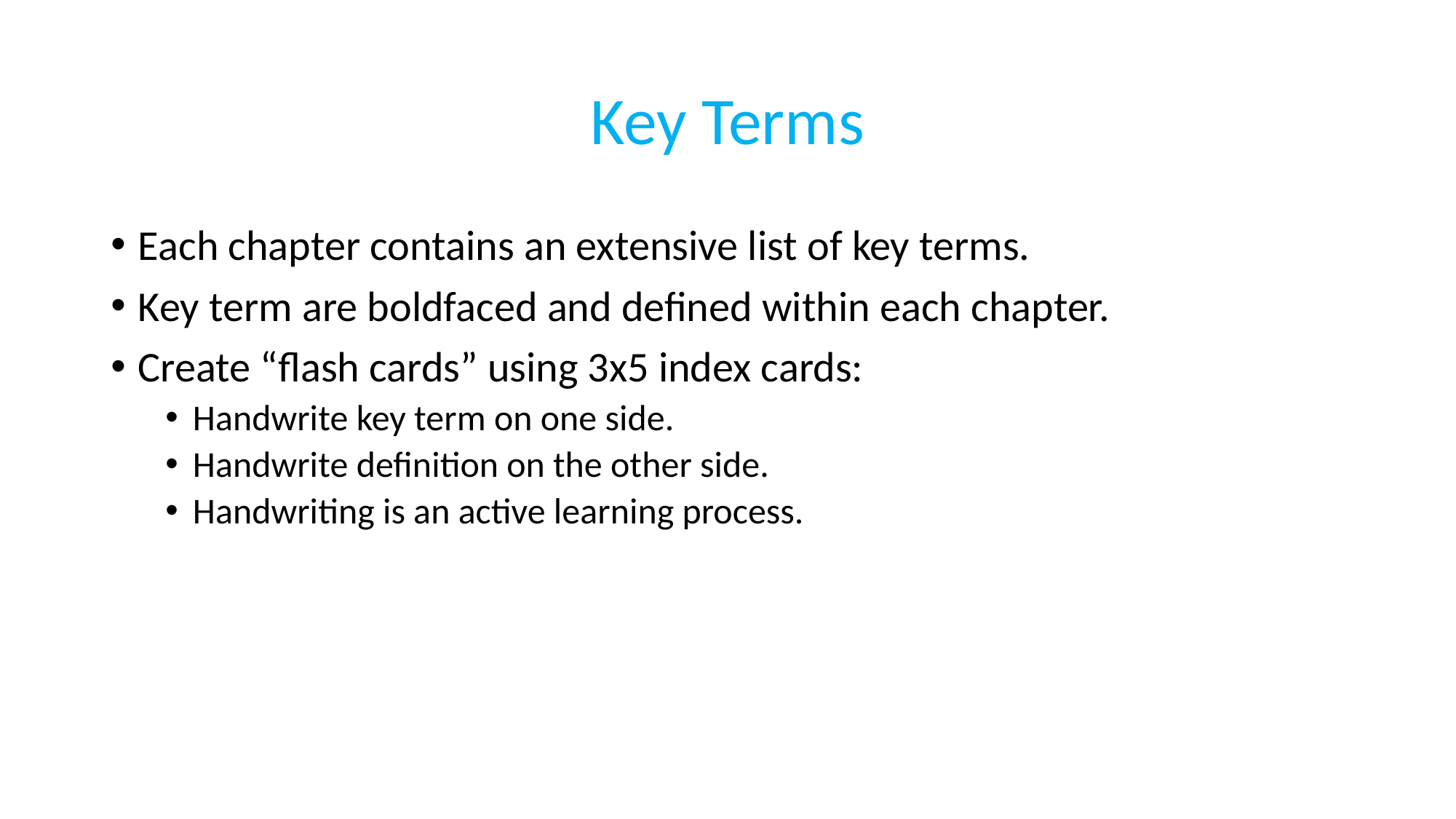

# Key Terms
Each chapter contains an extensive list of key terms.
Key term are boldfaced and defined within each chapter.
Create “flash cards” using 3x5 index cards:
Handwrite key term on one side.
Handwrite definition on the other side.
Handwriting is an active learning process.